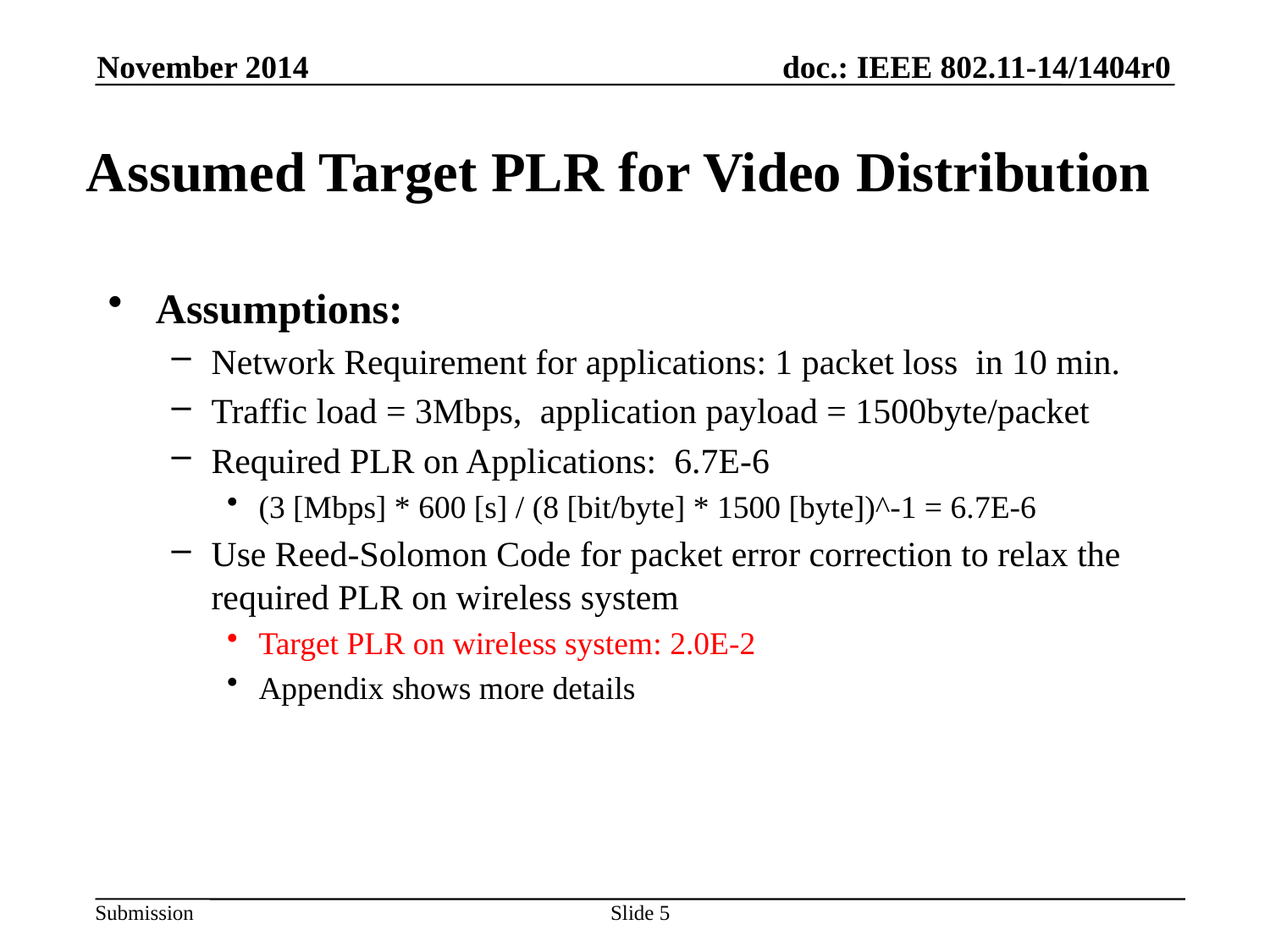

November 2014
# Assumed Target PLR for Video Distribution
Assumptions:
Network Requirement for applications: 1 packet loss  in 10 min.
Traffic load = 3Mbps,  application payload = 1500byte/packet
Required PLR on Applications:  6.7E-6
(3 [Mbps] * 600 [s] / (8 [bit/byte] * 1500 [byte])^-1 = 6.7E-6
Use Reed-Solomon Code for packet error correction to relax the required PLR on wireless system
Target PLR on wireless system: 2.0E-2
Appendix shows more details

Slide 5
Eisuke Sakai, Sony Corporation